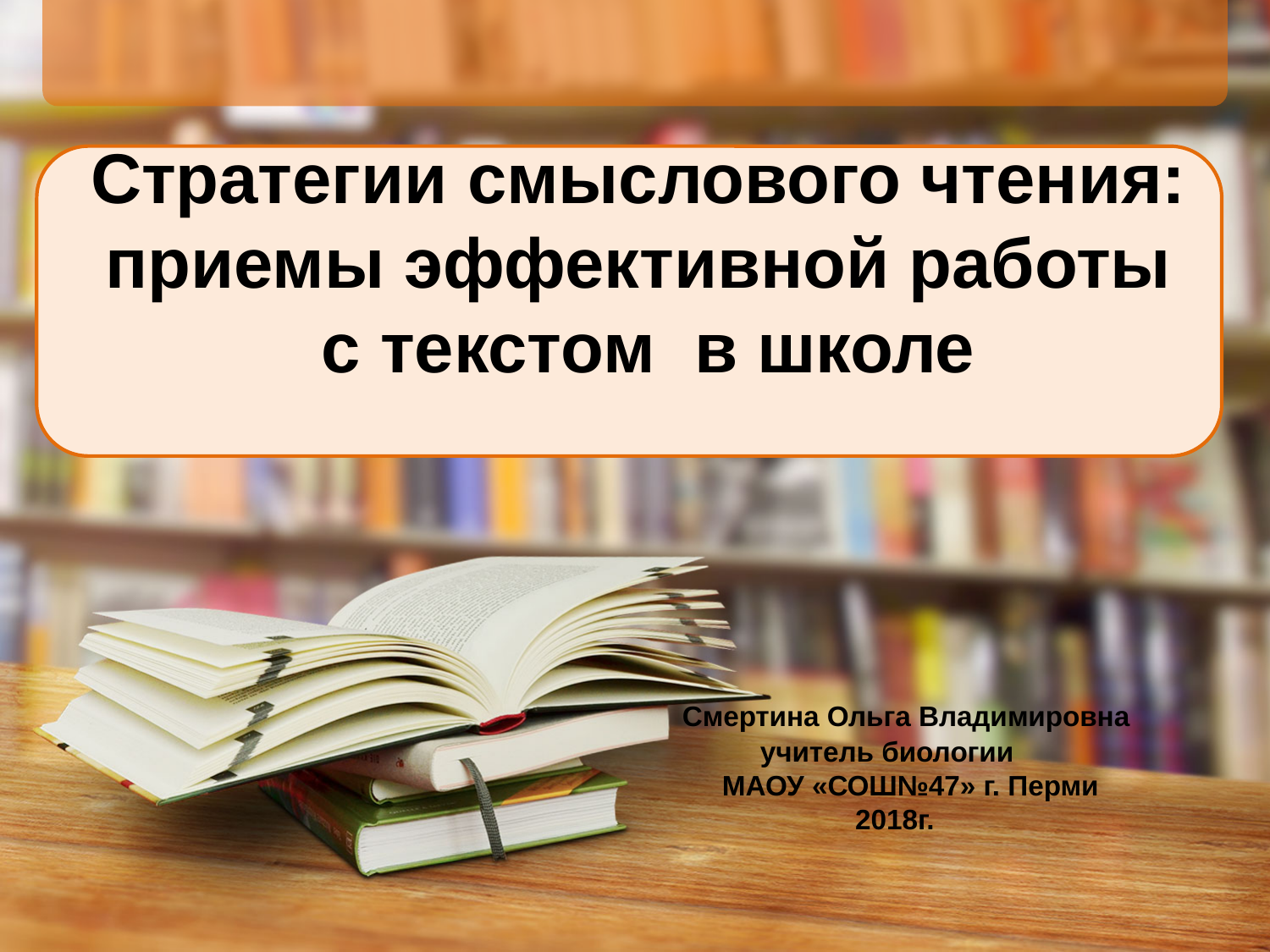

Стратегии смыслового чтения:
приемы эффективной работы
с текстом  в школе

                                                     Смертина Ольга Владимировна
                                                              учитель биологии
                                                                   МАОУ «СОШ№47» г. Перми
                                                               2018г.